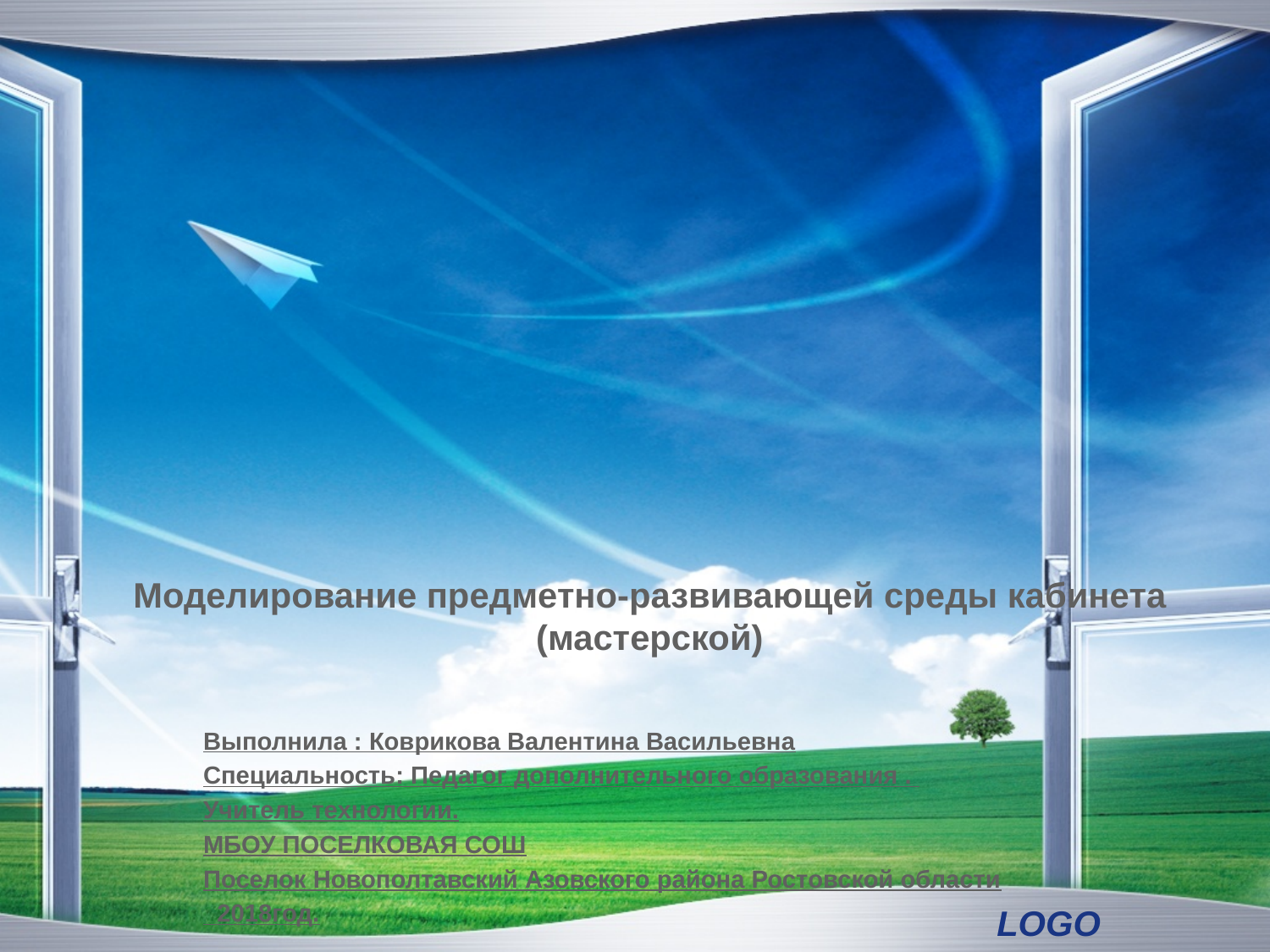

# Моделирование предметно-развивающей среды кабинета (мастерской)

Выполнила : Коврикова Валентина Васильевна
Специальность: Педагог дополнительного образования .
Учитель технологии.
МБОУ ПОСЕЛКОВАЯ СОШ
Поселок Новополтавский Азовского района Ростовской области
  2018год.